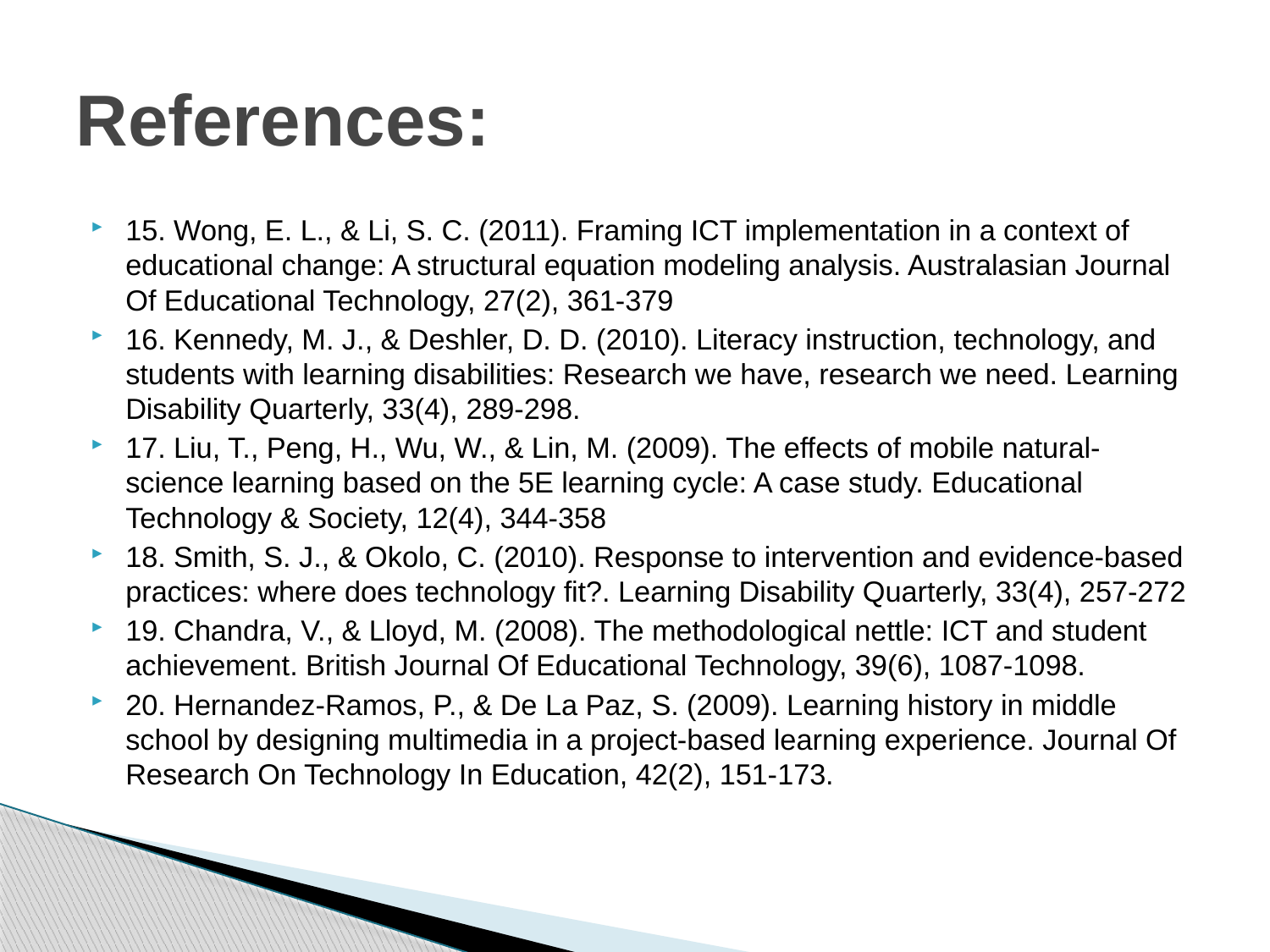

# References:
15. Wong, E. L., & Li, S. C. (2011). Framing ICT implementation in a context of educational change: A structural equation modeling analysis. Australasian Journal Of Educational Technology, 27(2), 361-379
16. Kennedy, M. J., & Deshler, D. D. (2010). Literacy instruction, technology, and students with learning disabilities: Research we have, research we need. Learning Disability Quarterly, 33(4), 289-298.
17. Liu, T., Peng, H., Wu, W., & Lin, M. (2009). The effects of mobile natural-science learning based on the 5E learning cycle: A case study. Educational Technology & Society, 12(4), 344-358
18. Smith, S. J., & Okolo, C. (2010). Response to intervention and evidence-based practices: where does technology fit?. Learning Disability Quarterly, 33(4), 257-272
19. Chandra, V., & Lloyd, M. (2008). The methodological nettle: ICT and student achievement. British Journal Of Educational Technology, 39(6), 1087-1098.
20. Hernandez-Ramos, P., & De La Paz, S. (2009). Learning history in middle school by designing multimedia in a project-based learning experience. Journal Of Research On Technology In Education, 42(2), 151-173.